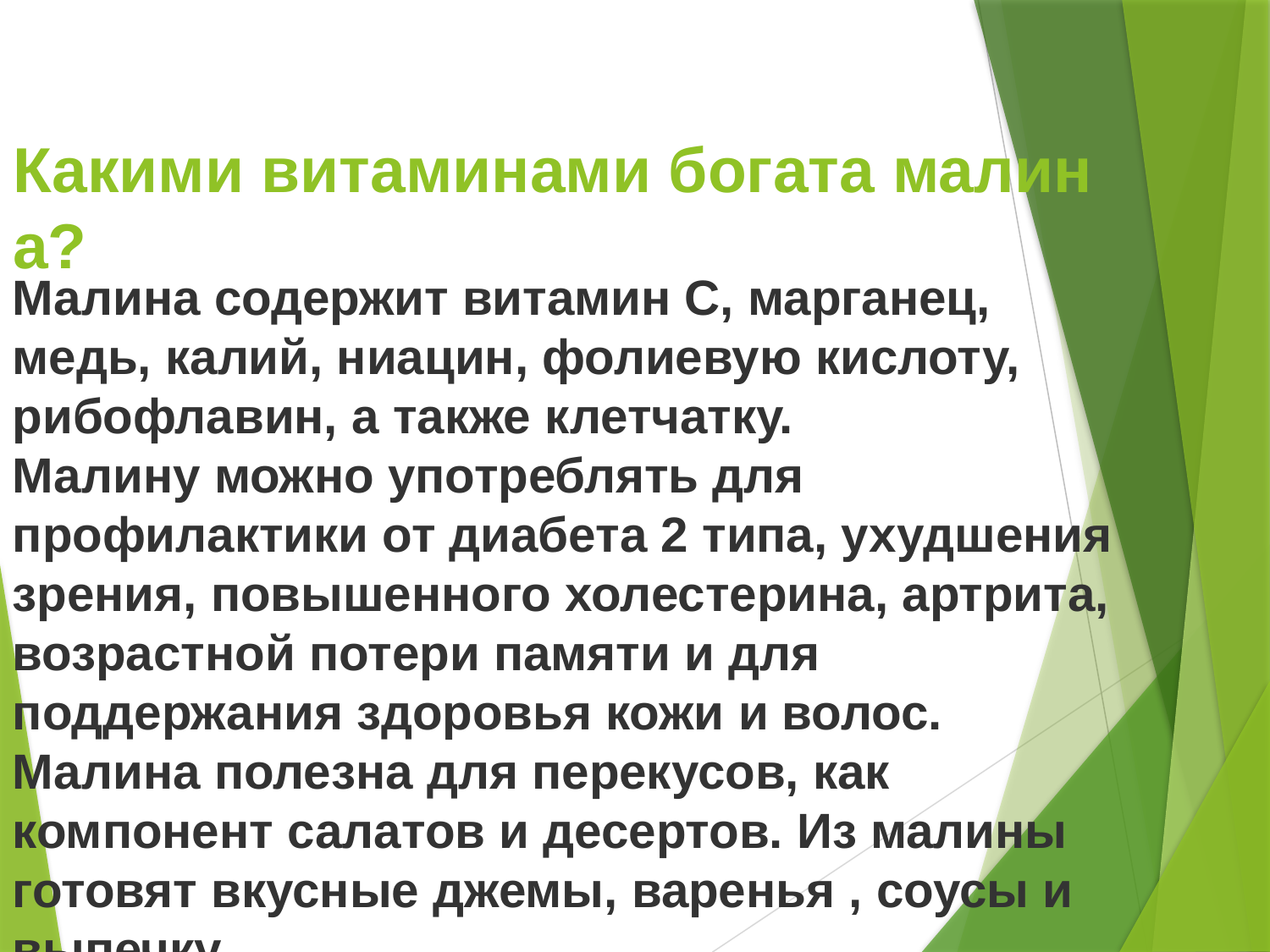

# Какими витаминами богата малина?
Малина содержит витамин С, марганец, медь, калий, ниацин, фолиевую кислоту, рибофлавин, а также клетчатку.
Малину можно употреблять для профилактики от диабета 2 типа, ухудшения зрения, повышенного холестерина, артрита, возрастной потери памяти и для поддержания здоровья кожи и волос.
Малина полезна для перекусов, как компонент салатов и десертов. Из малины готовят вкусные джемы, варенья , соусы и выпечку.